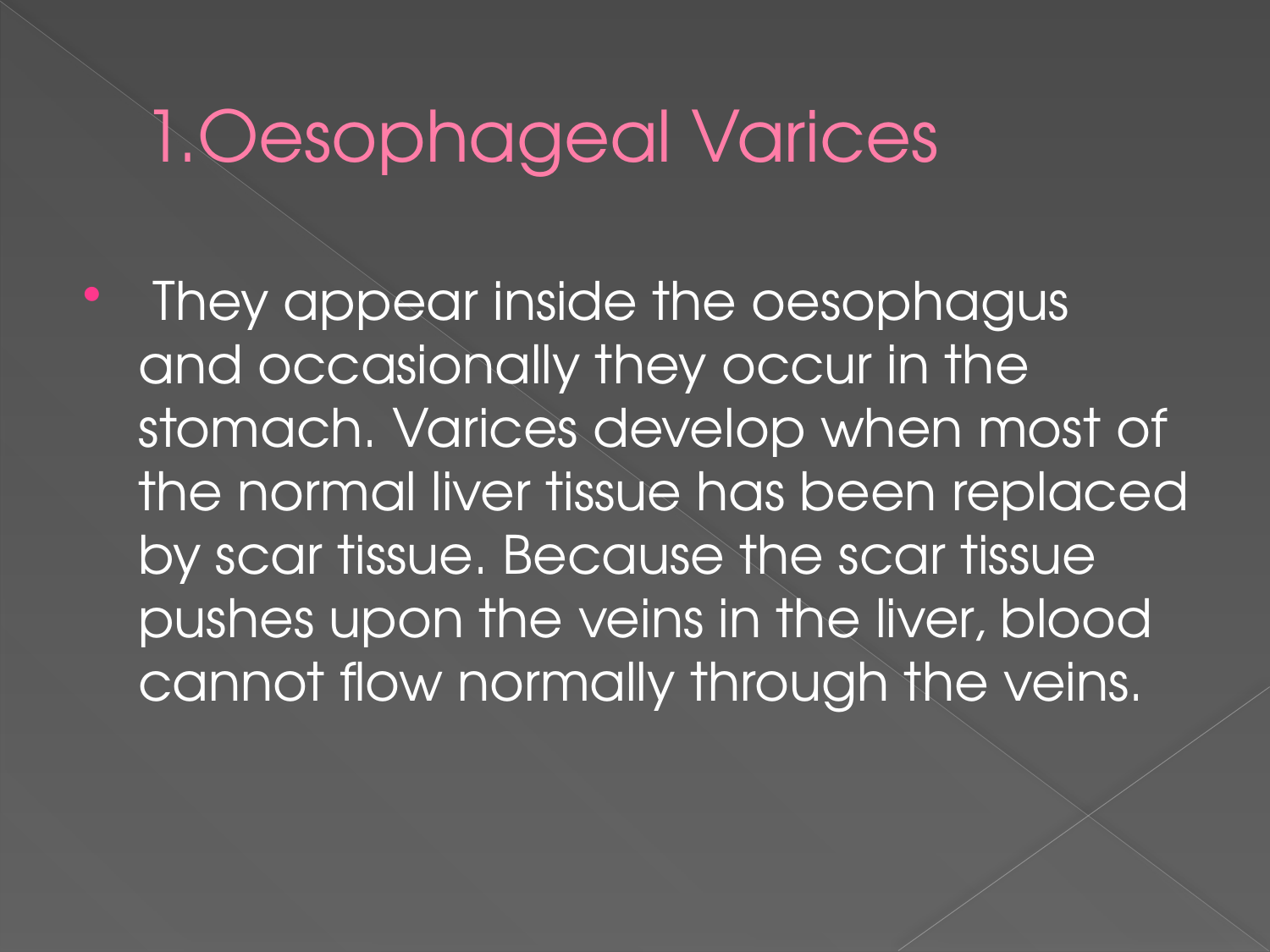

# 1.Oesophageal Varices
 They appear inside the oesophagus  and occasionally they occur in the stomach. Varices develop when most of the normal liver tissue has been replaced by scar tissue. Because the scar tissue pushes upon the veins in the liver, blood cannot flow normally through the veins.